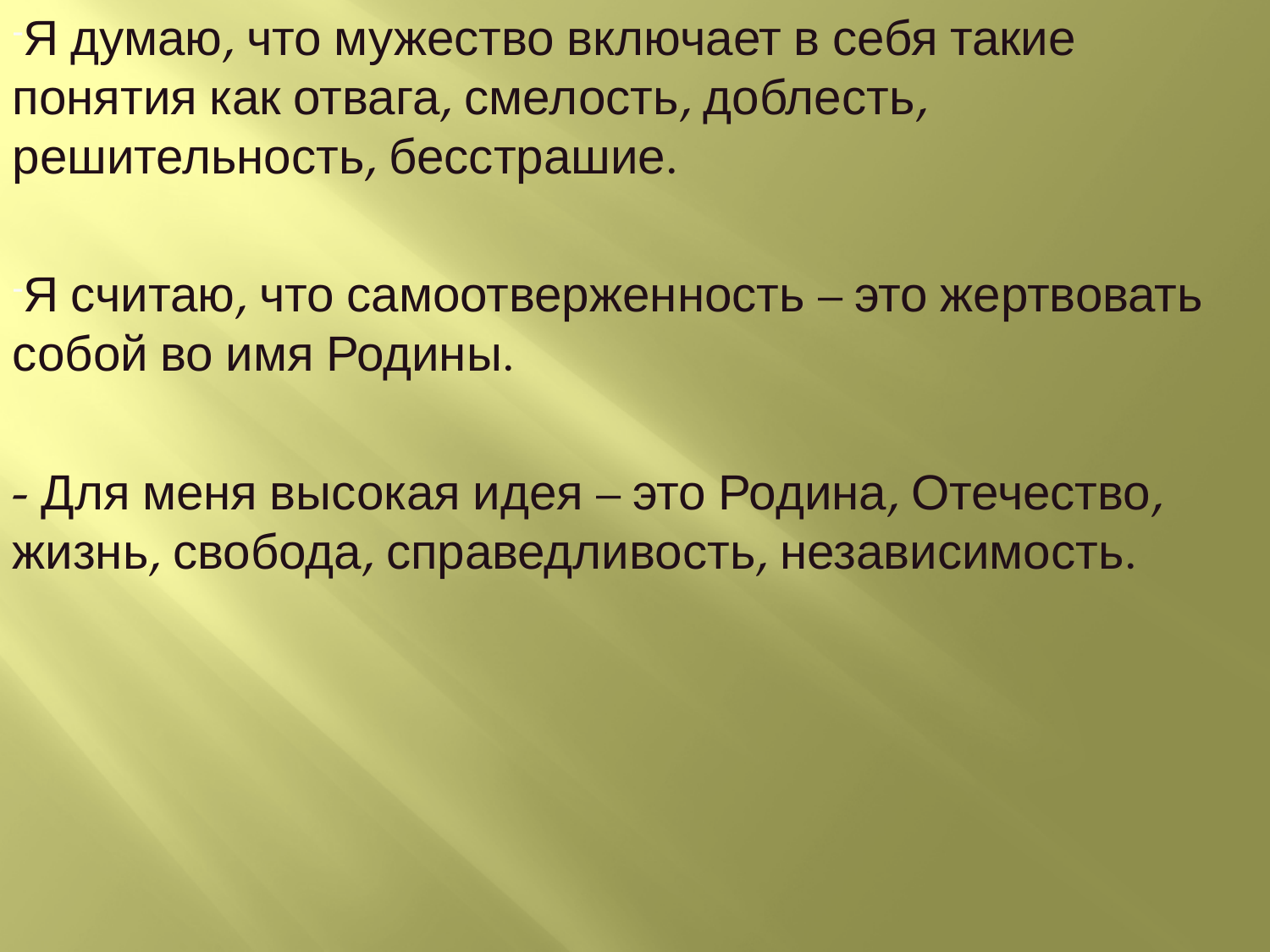

Я думаю, что мужество включает в себя такие понятия как отвага, смелость, доблесть, решительность, бесстрашие.

Я считаю, что самоотверженность – это жертвовать собой во имя Родины.

- Для меня высокая идея – это Родина, Отечество, жизнь, свобода, справедливость, независимость.

#